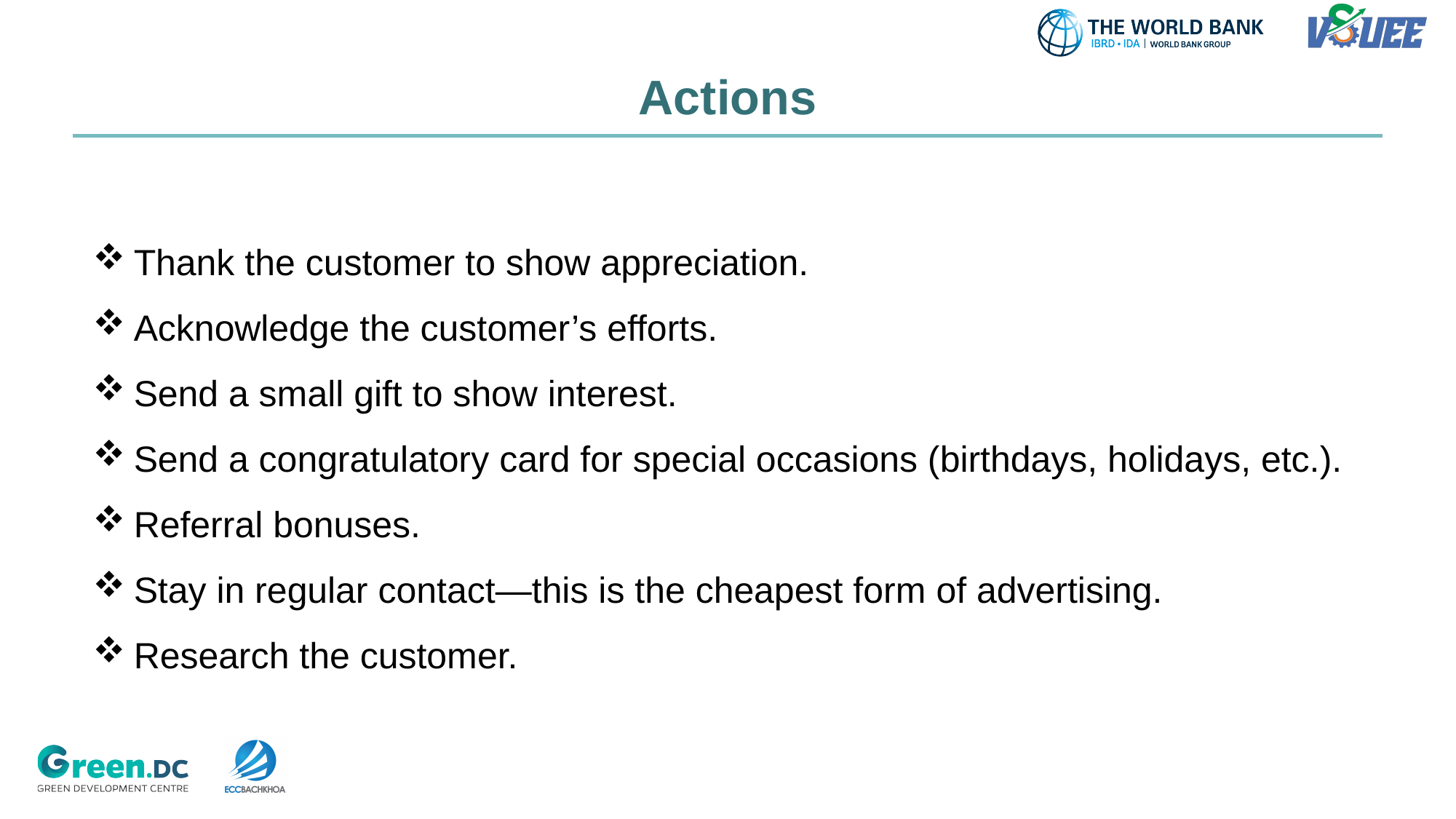

# Actions
Thank the customer to show appreciation.
Acknowledge the customer’s efforts.
Send a small gift to show interest.
Send a congratulatory card for special occasions (birthdays, holidays, etc.).
Referral bonuses.
Stay in regular contact—this is the cheapest form of advertising.
Research the customer.